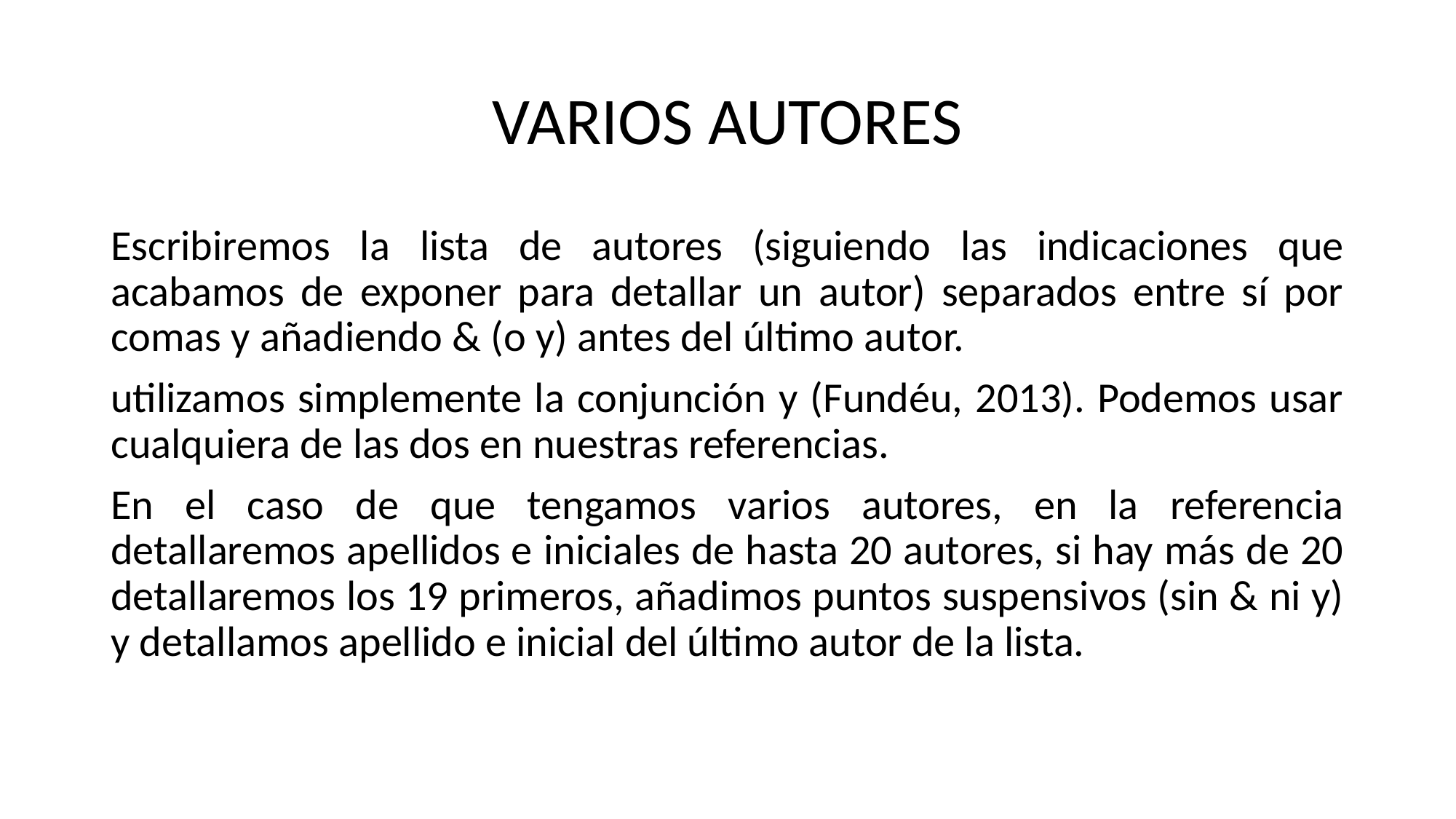

# VARIOS AUTORES
Escribiremos la lista de autores (siguiendo las indicaciones que acabamos de exponer para detallar un autor) separados entre sí por comas y añadiendo & (o y) antes del último autor.
utilizamos simplemente la conjunción y (Fundéu, 2013). Podemos usar cualquiera de las dos en nuestras referencias.
En el caso de que tengamos varios autores, en la referencia detallaremos apellidos e iniciales de hasta 20 autores, si hay más de 20 detallaremos los 19 primeros, añadimos puntos suspensivos (sin & ni y) y detallamos apellido e inicial del último autor de la lista.